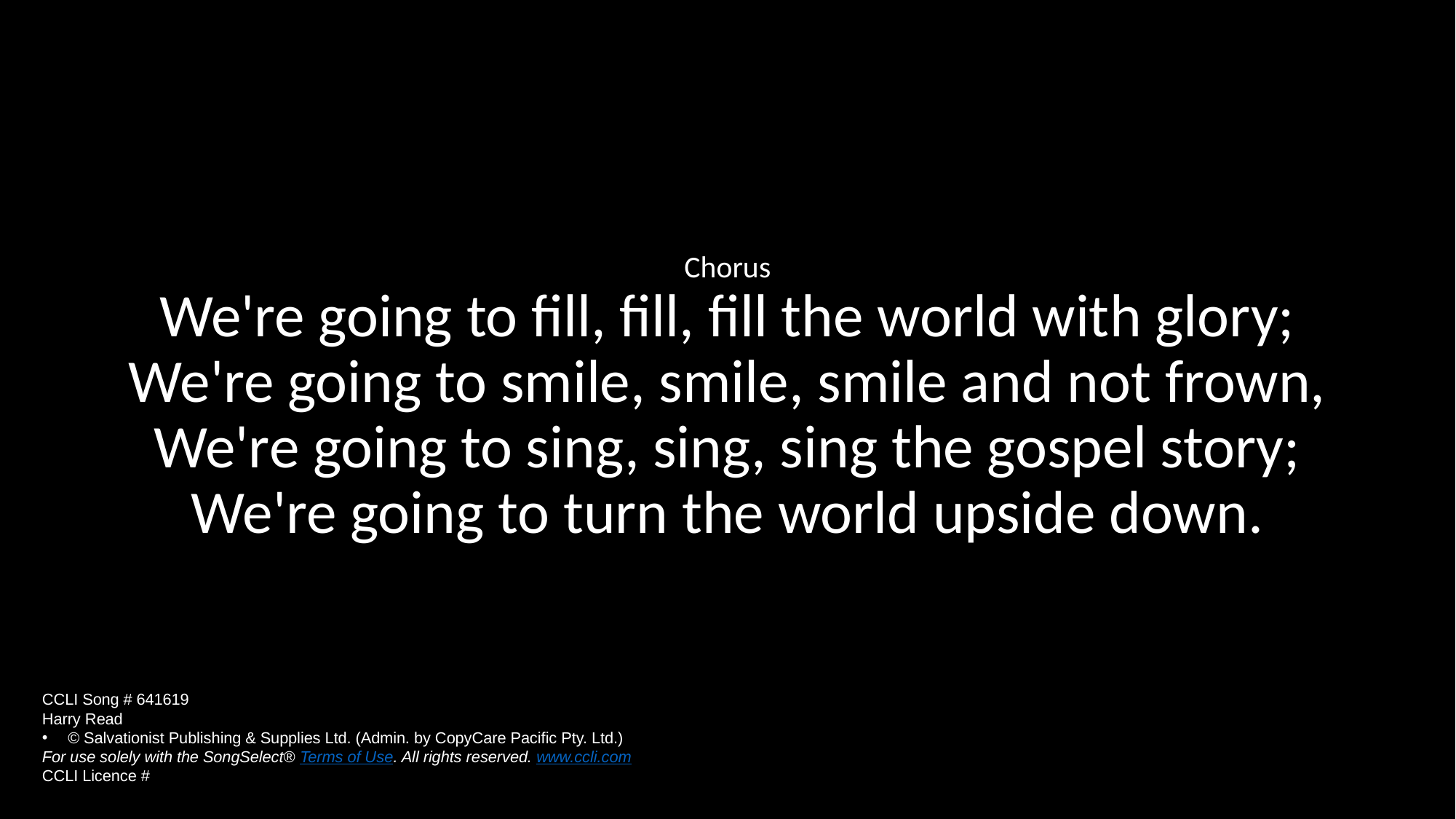

Chorus
We're going to fill, fill, fill the world with glory;
We're going to smile, smile, smile and not frown,
We're going to sing, sing, sing the gospel story;
We're going to turn the world upside down.
CCLI Song # 641619
Harry Read
© Salvationist Publishing & Supplies Ltd. (Admin. by CopyCare Pacific Pty. Ltd.)
For use solely with the SongSelect® Terms of Use. All rights reserved. www.ccli.com
CCLI Licence #